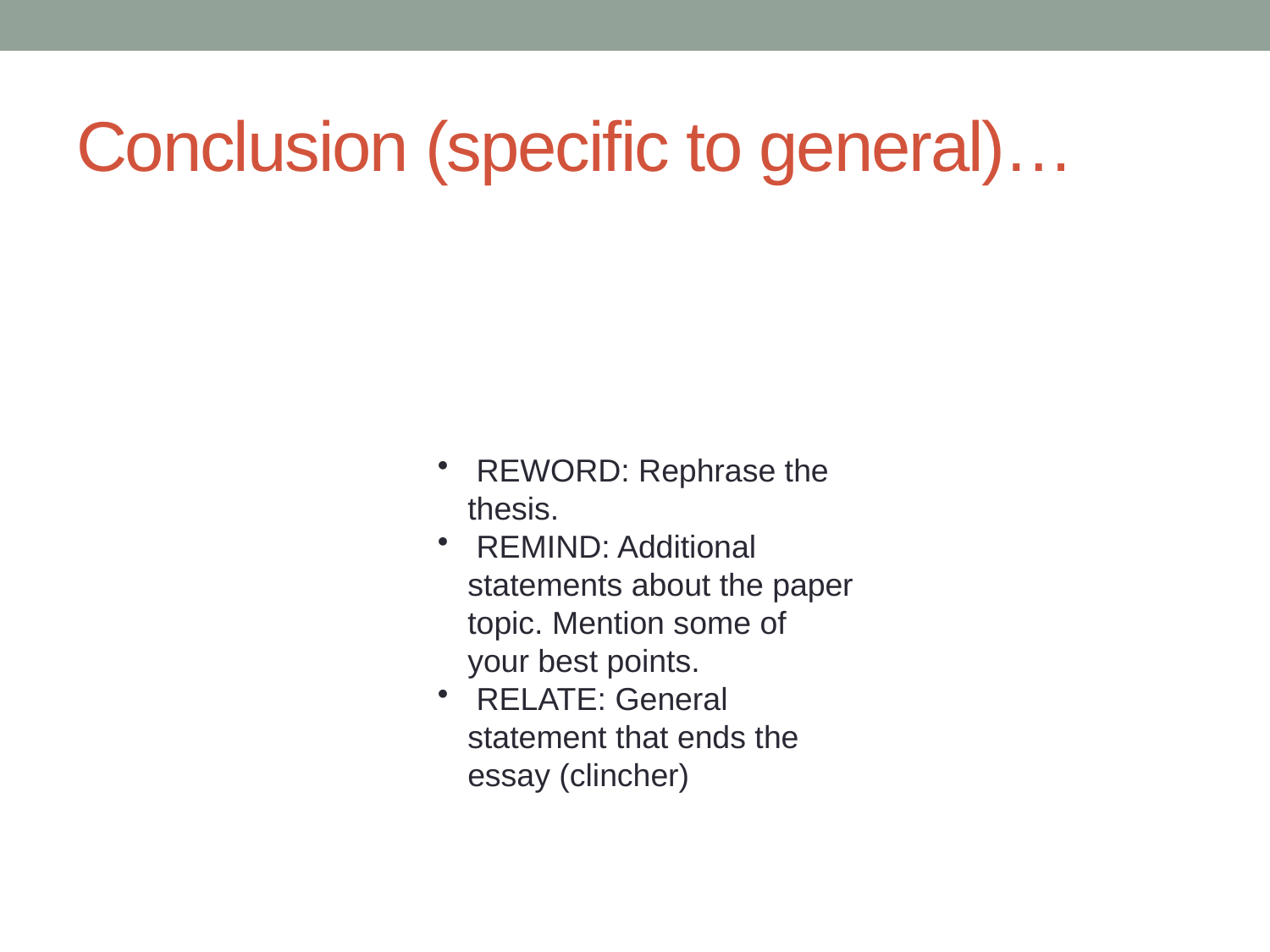

# Conclusion (specific to general)…

 REWORD: Rephrase the thesis.
 REMIND: Additional statements about the paper topic. Mention some of your best points.
 RELATE: General statement that ends the essay (clincher)